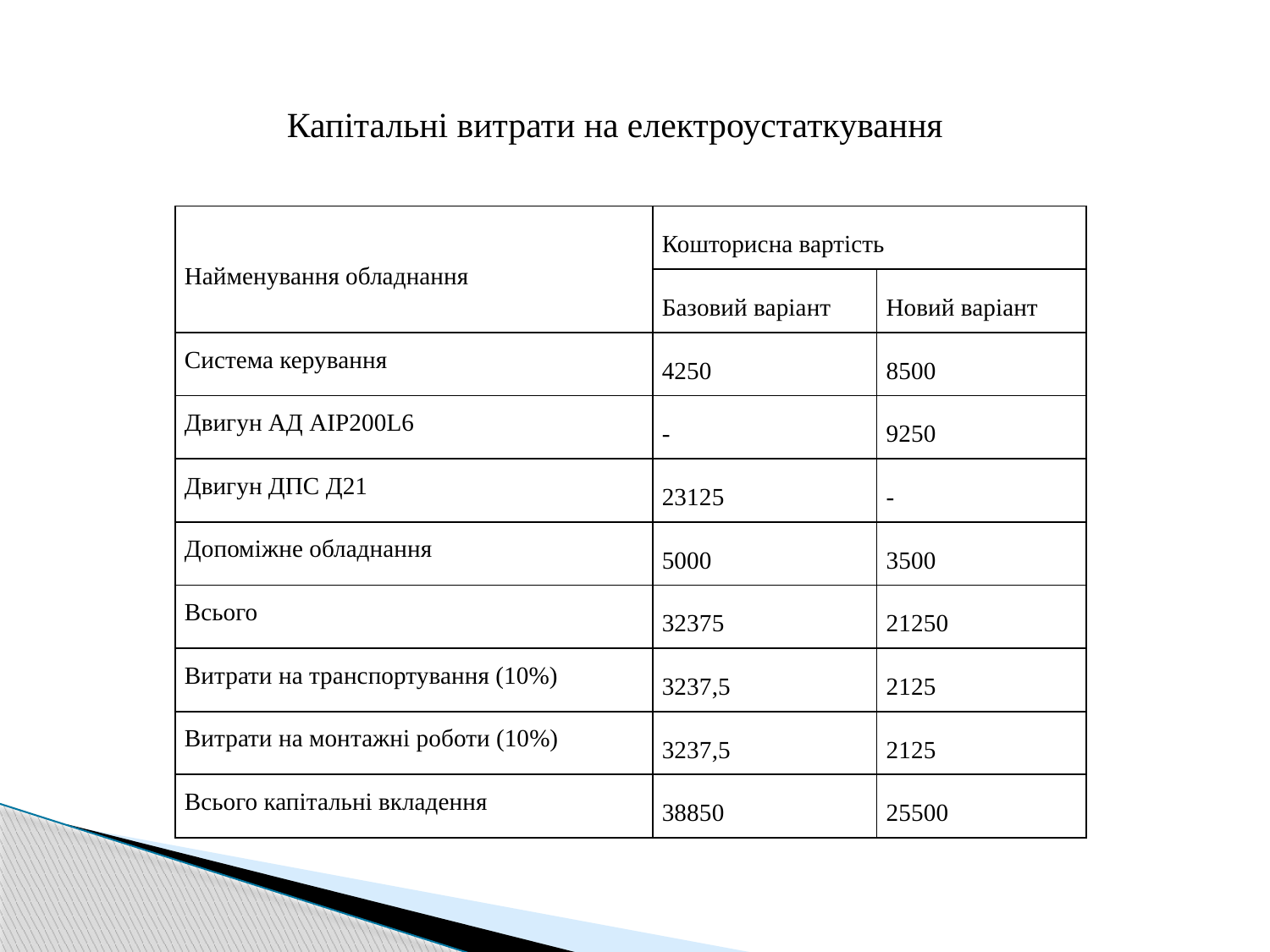

Капітальні витрати на електроустаткування
| Найменування обладнання | Кошторисна вартість |  |
| --- | --- | --- |
|  | Базовий варіант | Новий варіант |
| Система керування | 4250 | 8500 |
| Двигун АД АІР200L6 | - | 9250 |
| Двигун ДПС Д21 | 23125 | - |
| Допоміжне обладнання | 5000 | 3500 |
| Всього | 32375 | 21250 |
| Витрати на транспортування (10%) | 3237,5 | 2125 |
| Витрати на монтажні роботи (10%) | 3237,5 | 2125 |
| Всього капітальні вкладення | 38850 | 25500 |